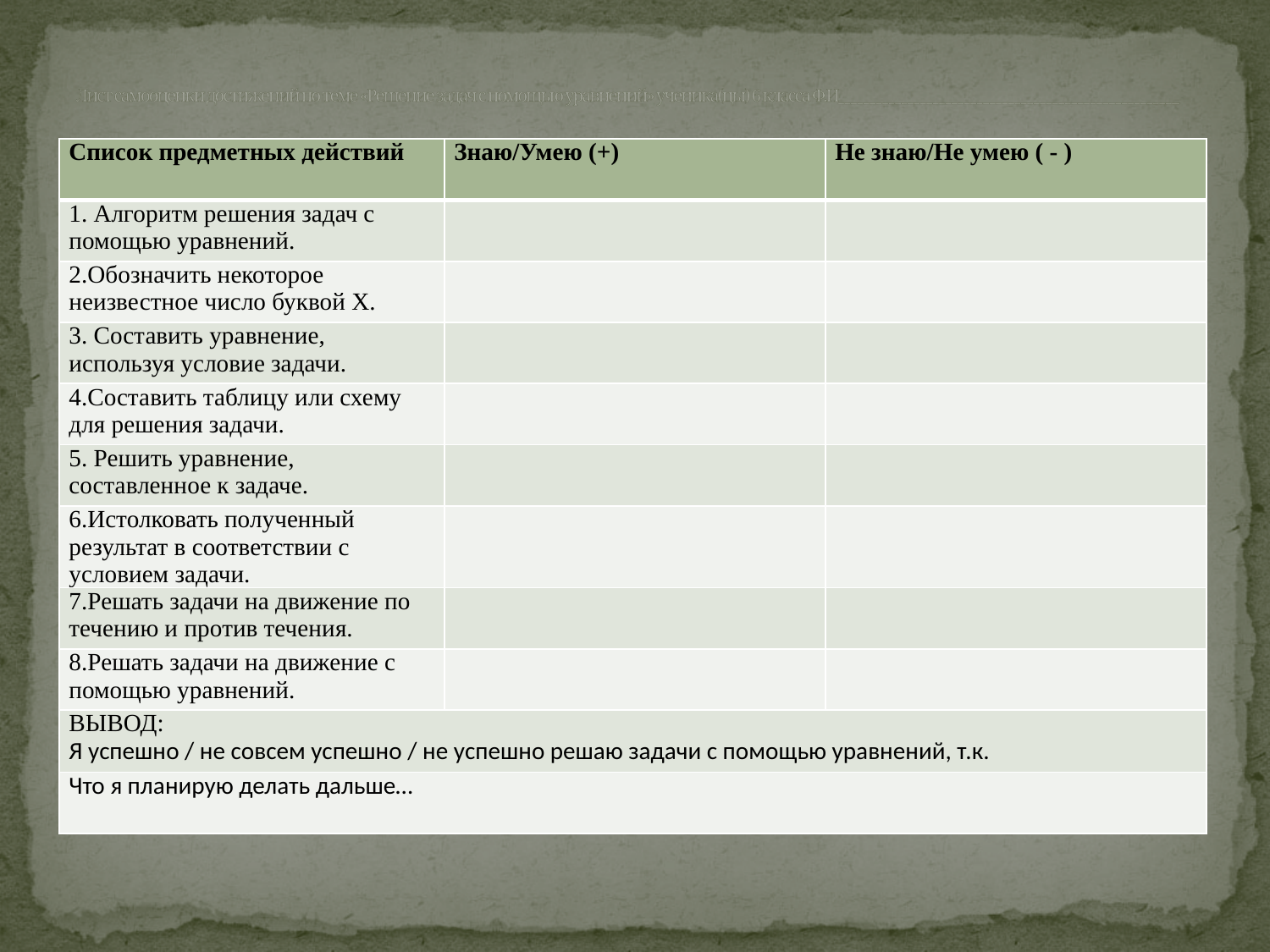

# Лист самооценки достижений по теме «Решение задач с помощью уравнений» ученика(цы) 6 класса Ф.И______________________________________________________
| Список предметных действий | Знаю/Умею (+) | Не знаю/Не умею ( - ) |
| --- | --- | --- |
| 1. Алгоритм решения задач с помощью уравнений. |  |  |
| 2.Обозначить некоторое неизвестное число буквой Х. |  |  |
| 3. Составить уравнение, используя условие задачи. |  |  |
| 4.Составить таблицу или схему для решения задачи. |  |  |
| 5. Решить уравнение, составленное к задаче. |  |  |
| 6.Истолковать полученный результат в соответствии с условием задачи. |  |  |
| 7.Решать задачи на движение по течению и против течения. |  |  |
| 8.Решать задачи на движение с помощью уравнений. |  |  |
| ВЫВОД: Я успешно / не совсем успешно / не успешно решаю задачи с помощью уравнений, т.к. |  |  |
| Что я планирую делать дальше… |  |  |